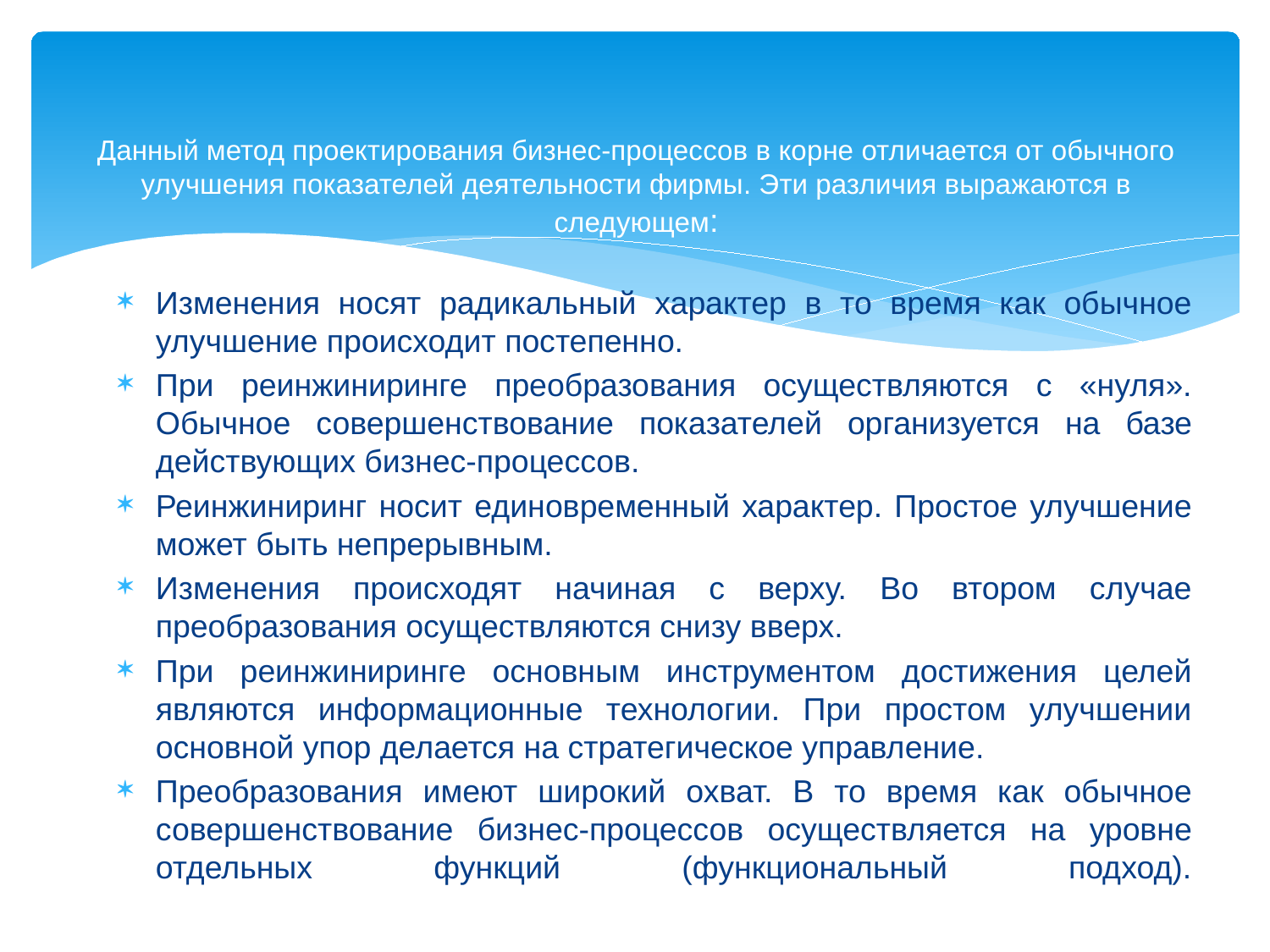

# Данный метод проектирования бизнес-процессов в корне отличается от обычного улучшения показателей деятельности фирмы. Эти различия выражаются в следующем:
Изменения носят радикальный характер в то время как обычное улучшение происходит постепенно.
При реинжиниринге преобразования осуществляются с «нуля». Обычное совершенствование показателей организуется на базе действующих бизнес-процессов.
Реинжиниринг носит единовременный характер. Простое улучшение может быть непрерывным.
Изменения происходят начиная с верху. Во втором случае преобразования осуществляются снизу вверх.
При реинжиниринге основным инструментом достижения целей являются информационные технологии. При простом улучшении основной упор делается на стратегическое управление.
Преобразования имеют широкий охват. В то время как обычное совершенствование бизнес-процессов осуществляется на уровне отдельных функций (функциональный подход).